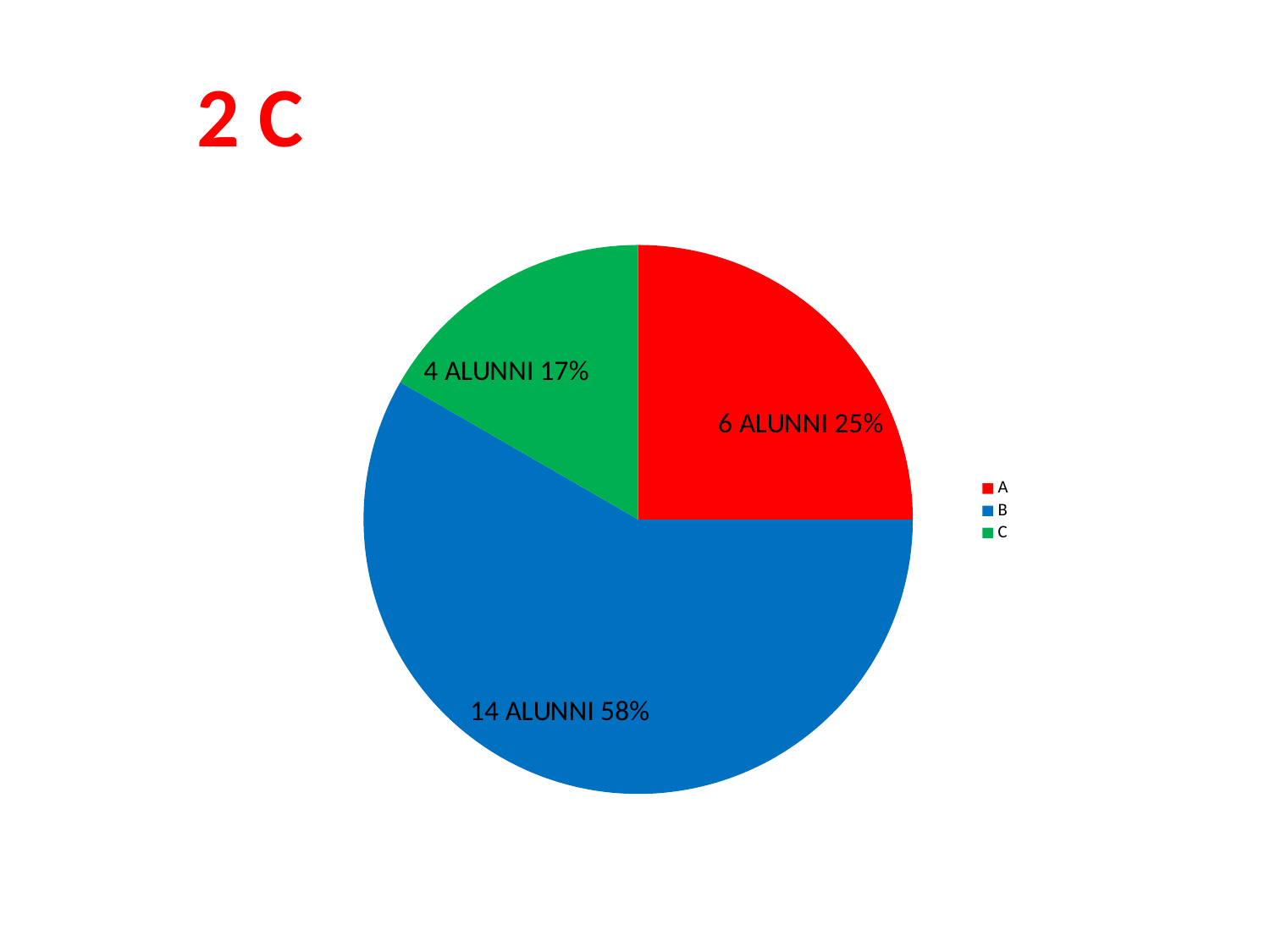

2 C

### Chart

| Category |  |
|---|---|
| A | 6.0 |
| B | 14.0 |
| C | 4.0 |